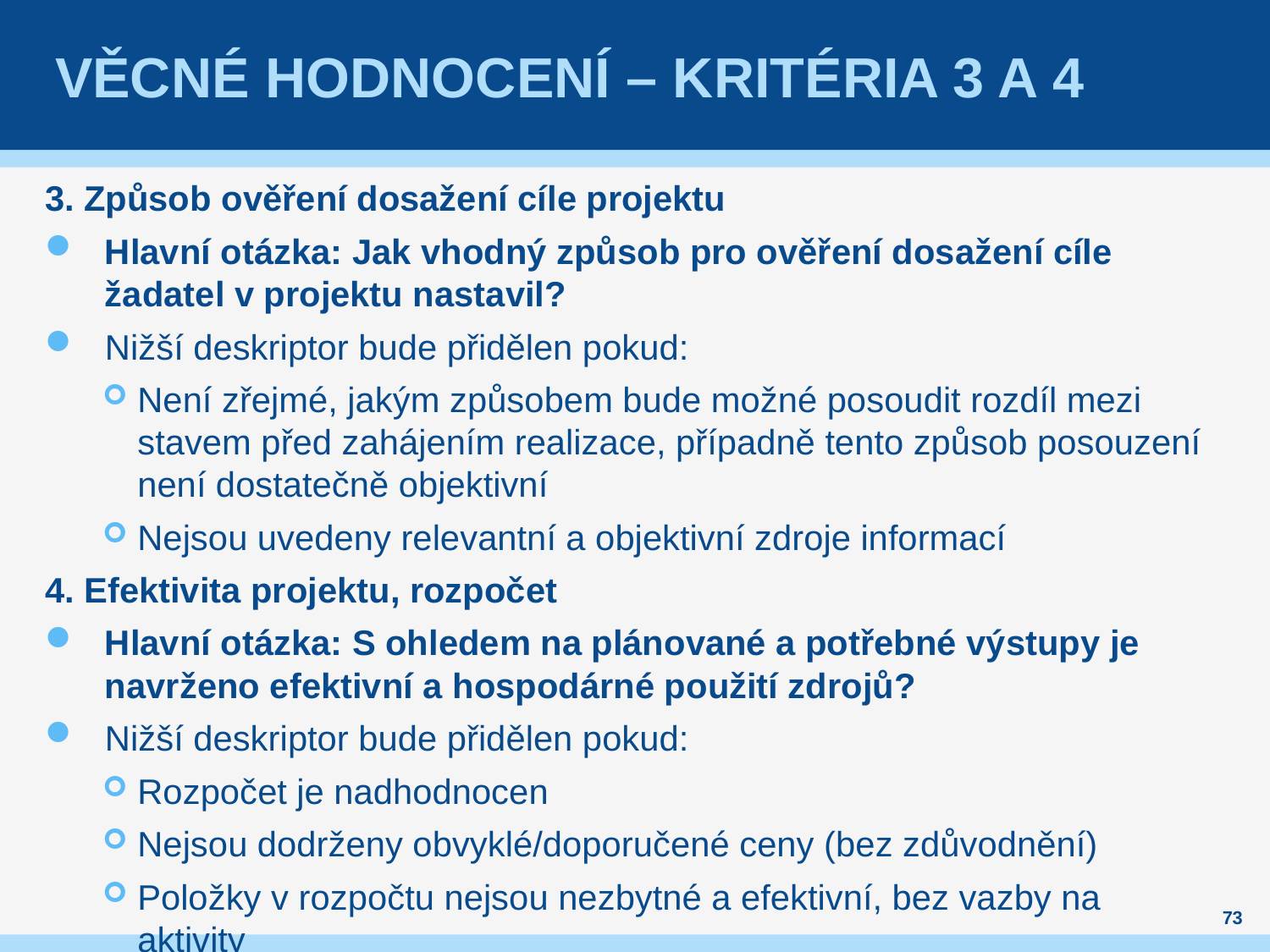

# věcné hodnocení – kritéria 3 A 4
3. Způsob ověření dosažení cíle projektu
Hlavní otázka: Jak vhodný způsob pro ověření dosažení cíle žadatel v projektu nastavil?
Nižší deskriptor bude přidělen pokud:
Není zřejmé, jakým způsobem bude možné posoudit rozdíl mezi stavem před zahájením realizace, případně tento způsob posouzení není dostatečně objektivní
Nejsou uvedeny relevantní a objektivní zdroje informací
4. Efektivita projektu, rozpočet
Hlavní otázka: S ohledem na plánované a potřebné výstupy je navrženo efektivní a hospodárné použití zdrojů?
Nižší deskriptor bude přidělen pokud:
Rozpočet je nadhodnocen
Nejsou dodrženy obvyklé/doporučené ceny (bez zdůvodnění)
Položky v rozpočtu nejsou nezbytné a efektivní, bez vazby na aktivity

73